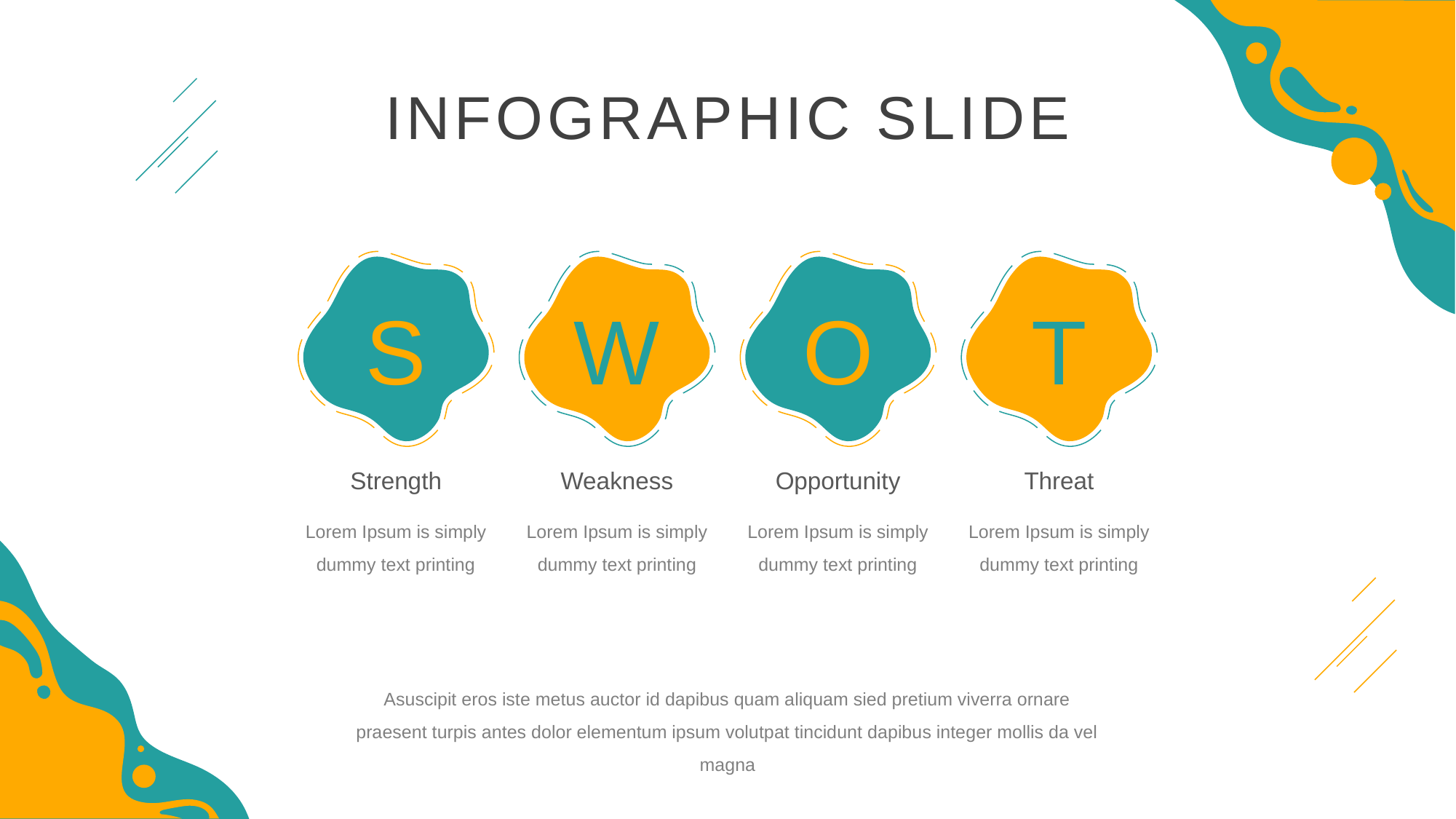

INFOGRAPHIC SLIDE

S
O
T
W
Strength
Weakness
Opportunity
Threat
Lorem Ipsum is simply dummy text printing
Lorem Ipsum is simply dummy text printing
Lorem Ipsum is simply dummy text printing
Lorem Ipsum is simply dummy text printing

Asuscipit eros iste metus auctor id dapibus quam aliquam sied pretium viverra ornare praesent turpis antes dolor elementum ipsum volutpat tincidunt dapibus integer mollis da vel magna